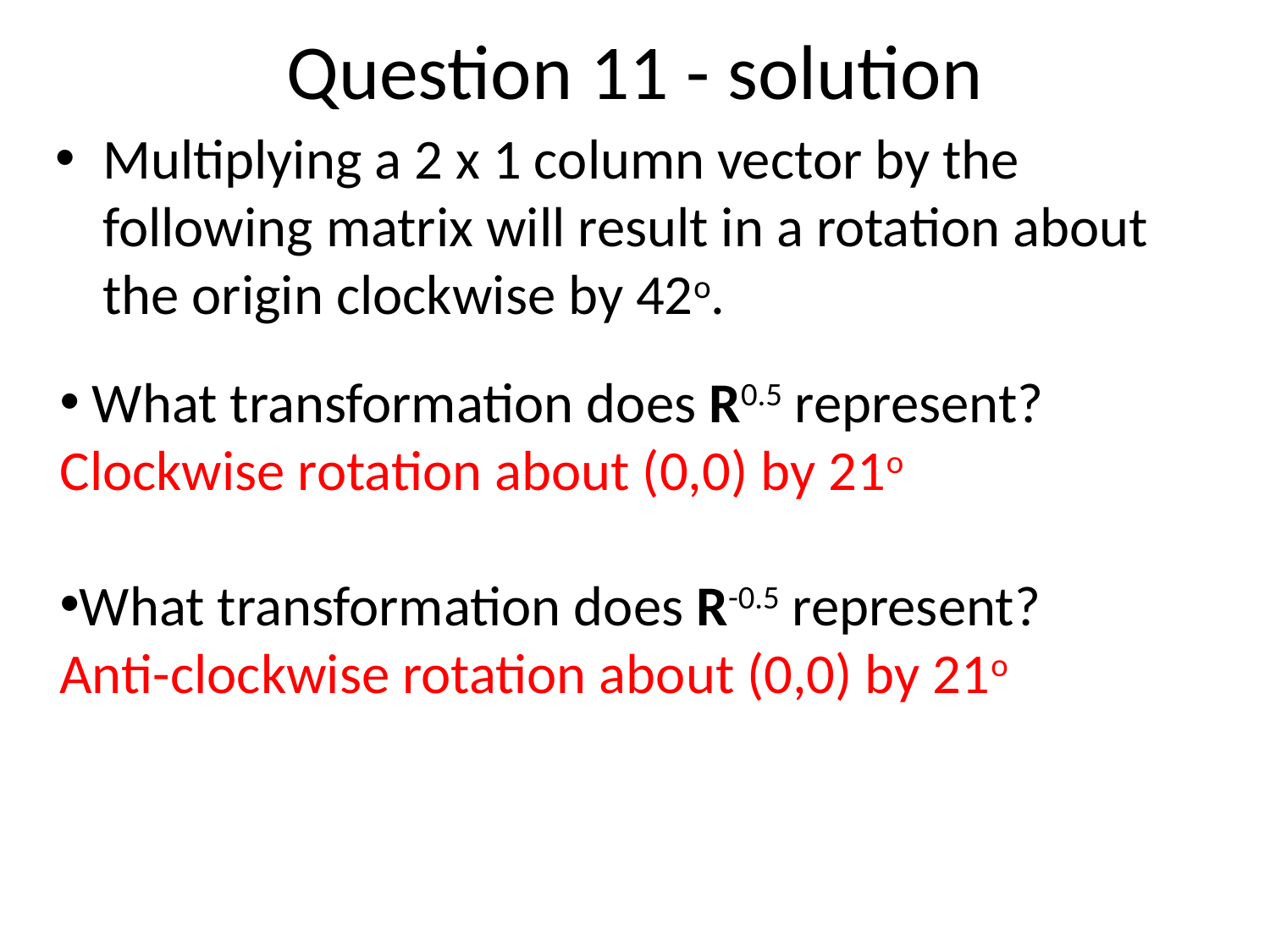

# Question 11 - solution
Multiplying a 2 x 1 column vector by the following matrix will result in a rotation about the origin clockwise by 42o.
 What transformation does R0.5 represent? Clockwise rotation about (0,0) by 21o

What transformation does R-0.5 represent? Anti-clockwise rotation about (0,0) by 21o